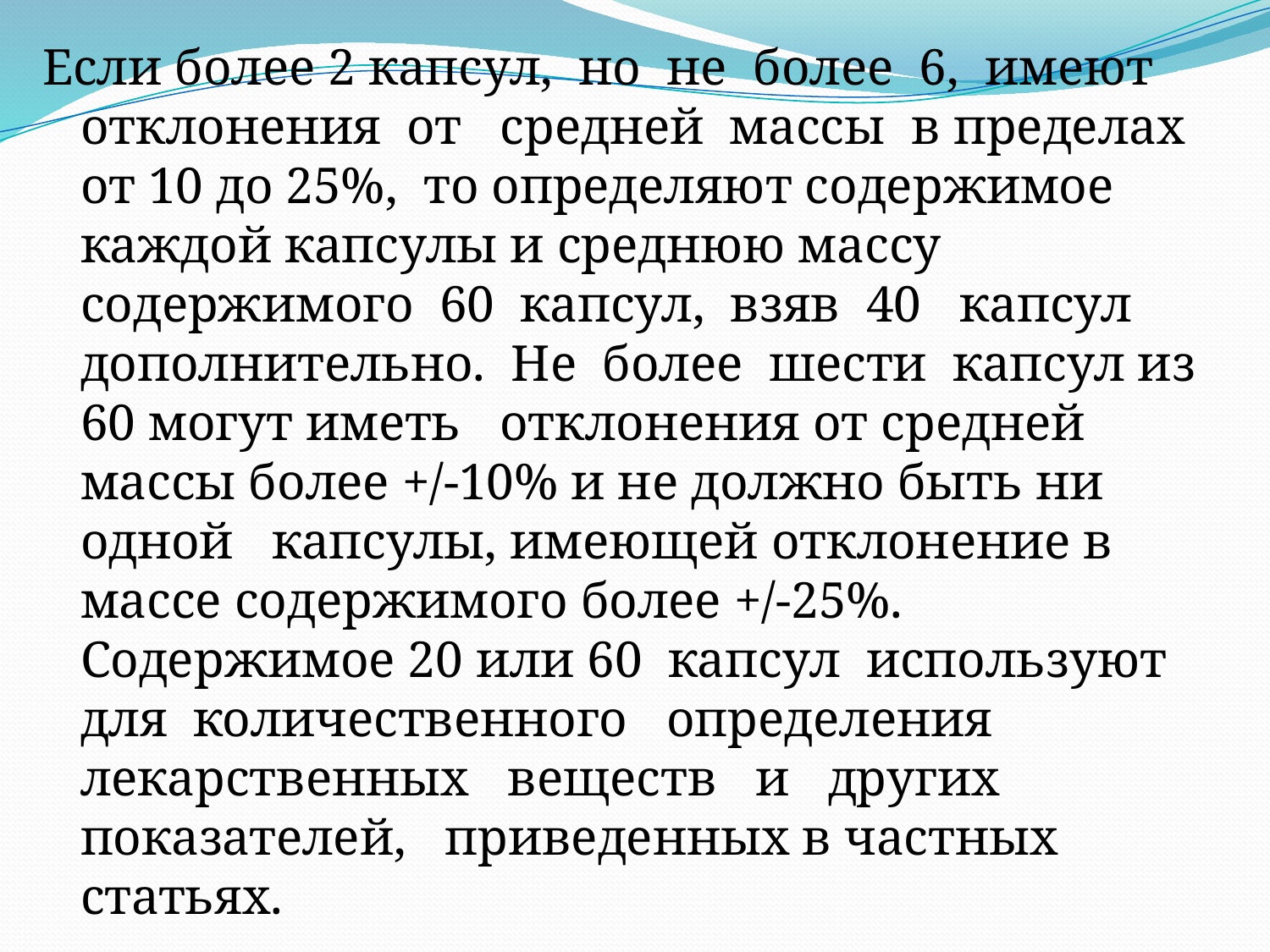

Если более 2 капсул,  но  не  более  6,  имеют  отклонения  от   средней  массы  в пределах от 10 до 25%,  то определяют содержимое   каждой капсулы и среднюю массу  содержимого  60  капсул,  взяв  40   капсул  дополнительно.  Не  более  шести  капсул из 60 могут иметь   отклонения от средней массы более +/-10% и не должно быть ни одной   капсулы, имеющей отклонение в массе содержимого более +/-25%.       Содержимое 20 или 60  капсул  используют  для  количественного   определения    лекарственных   веществ   и   других   показателей,   приведенных в частных статьях.
#